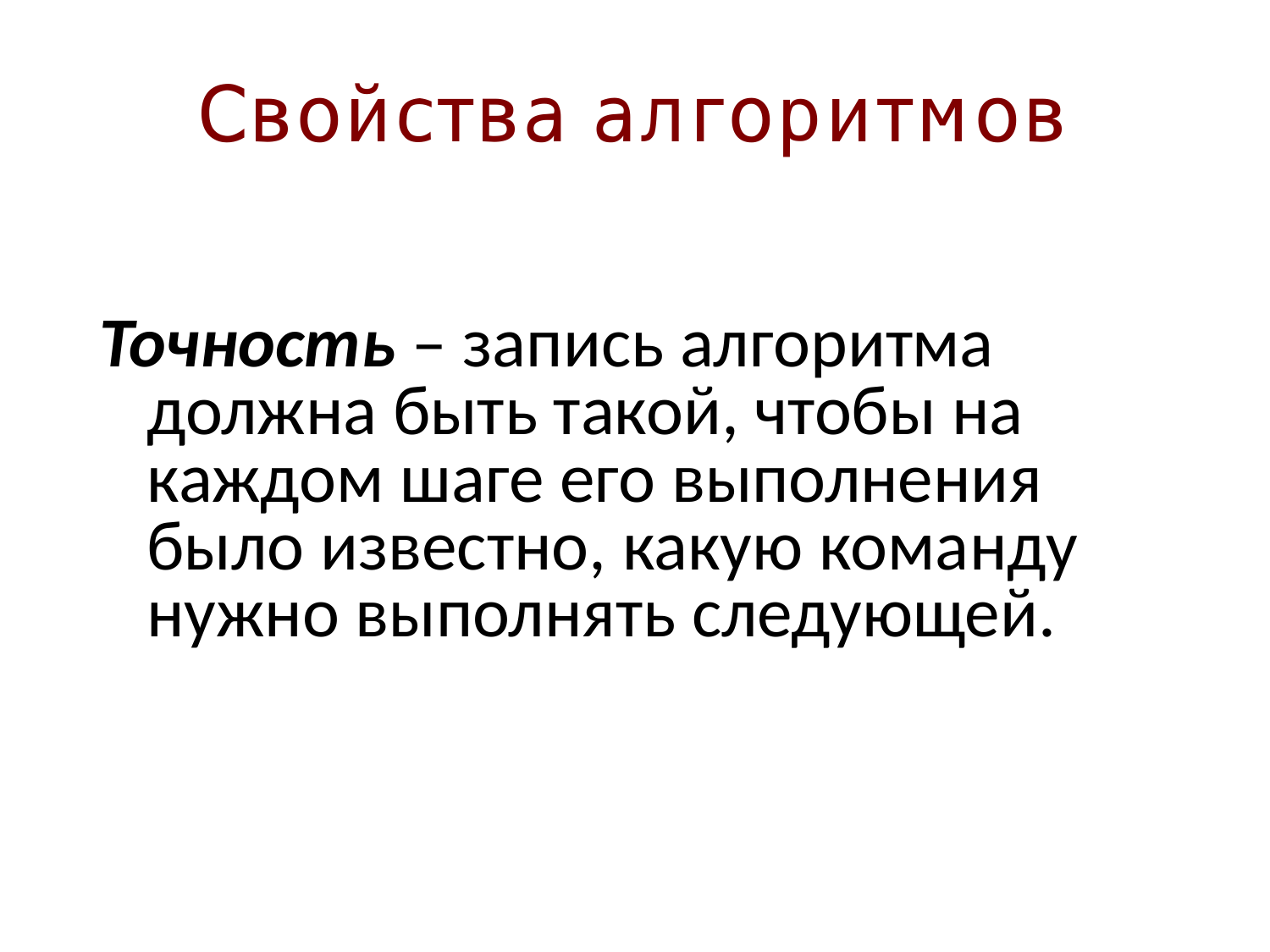

#
Свойства алгоритмов
Точность – запись алгоритма должна быть такой, чтобы на каждом шаге его выполнения было известно, какую команду нужно выполнять следующей.